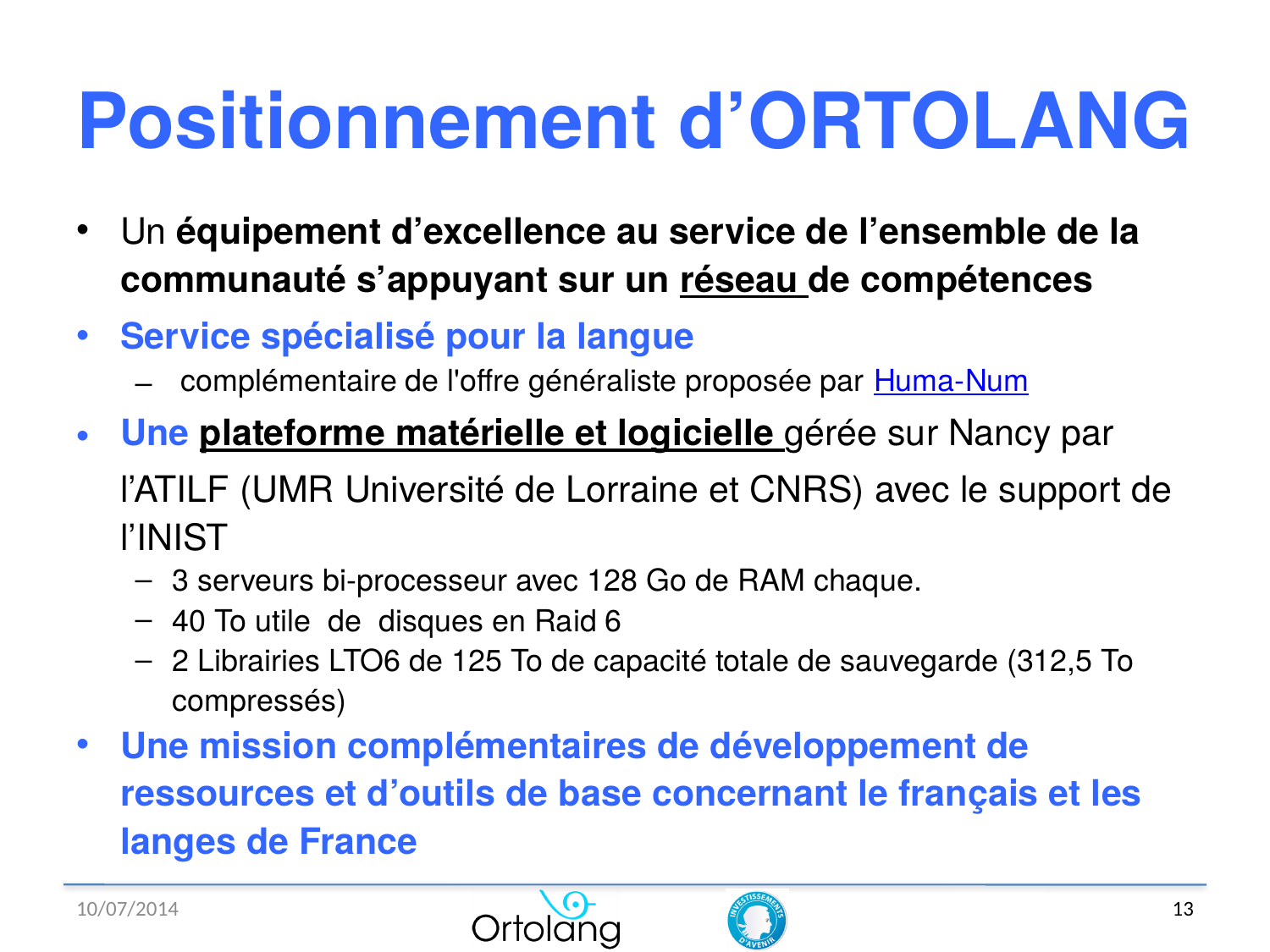

# Positionnement d’ORTOLANG
Un équipement d’excellence au service de l’ensemble de la communauté s’appuyant sur un réseau de compétences
Service spécialisé pour la langue
 complémentaire de l'offre généraliste proposée par Huma-Num
Une plateforme matérielle et logicielle gérée sur Nancy par l’ATILF (UMR Université de Lorraine et CNRS) avec le support de l’INIST
3 serveurs bi-processeur avec 128 Go de RAM chaque.
40 To utile  de  disques en Raid 6
2 Librairies LTO6 de 125 To de capacité totale de sauvegarde (312,5 To compressés)
Une mission complémentaires de développement de ressources et d’outils de base concernant le français et les langes de France
10/07/2014
13